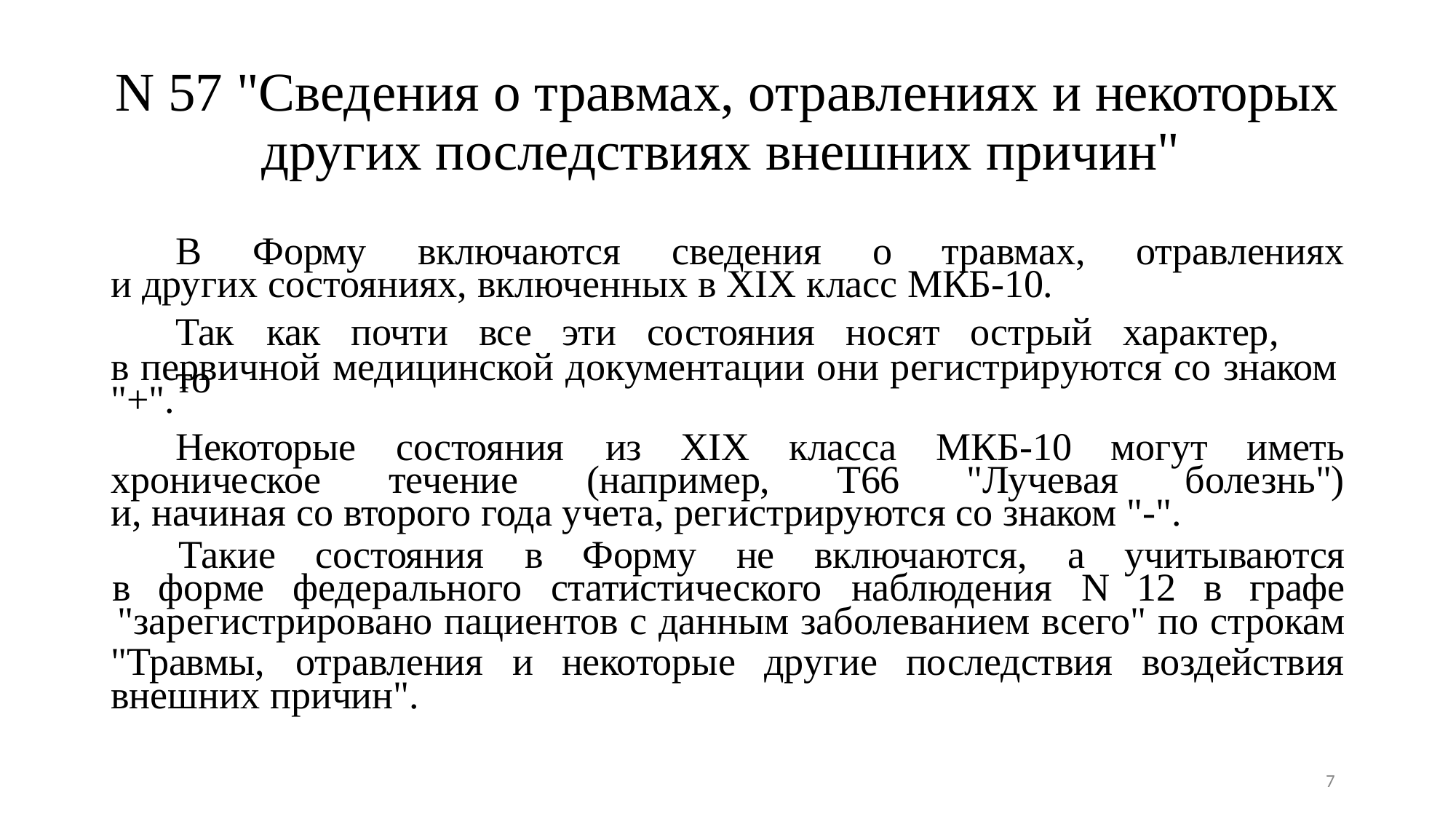

# N 57 "Сведения о травмах, отравлениях и некоторых других последствиях внешних причин"
В	Форму	включаются	сведения	о	травмах,	отравлениях
и других состояниях, включенных в XIX класс МКБ-10.
Так	как	почти	все	эти	состояния	носят	острый	характер,	то
в первичной медицинской документации они регистрируются со знаком "+".
Некоторые
состояния	из	XIX	класса	МКБ-10	могут	иметь
хроническое
течение	(например,	T66	"Лучевая	болезнь")
и, начиная со второго года учета, регистрируются со знаком "-".
Такие	состояния	в	Форму	не	включаются,	а	учитываются
в	форме	федерального	статистического	наблюдения	N	12	в	графе
"зарегистрировано пациентов с данным заболеванием всего" по строкам
"Травмы,	отравления	и	некоторые	другие	последствия	воздействия внешних причин".
7